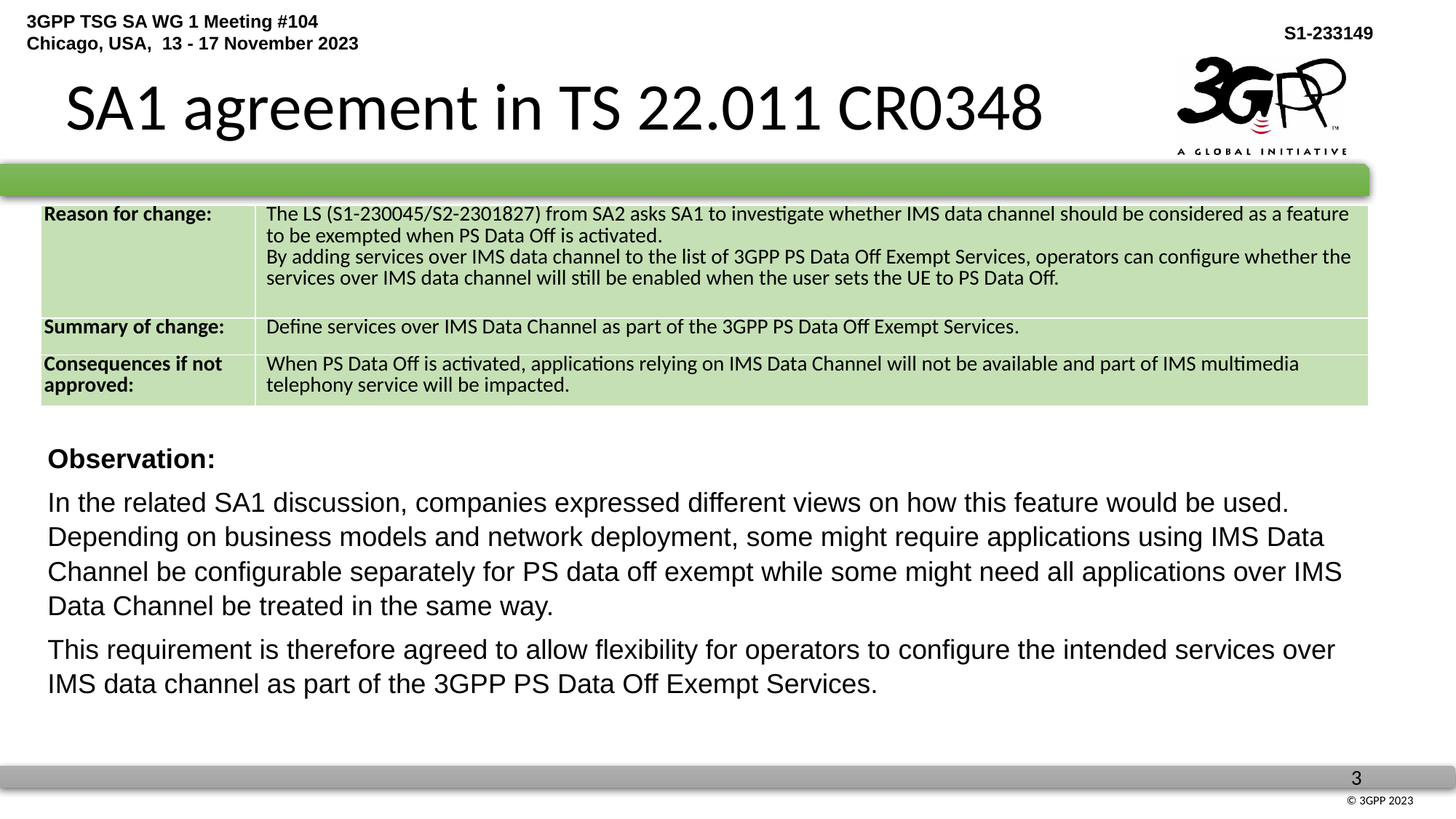

# SA1 agreement in TS 22.011 CR0348
| Reason for change: | The LS (S1-230045/S2-2301827) from SA2 asks SA1 to investigate whether IMS data channel should be considered as a feature to be exempted when PS Data Off is activated. By adding services over IMS data channel to the list of 3GPP PS Data Off Exempt Services, operators can configure whether the services over IMS data channel will still be enabled when the user sets the UE to PS Data Off. |
| --- | --- |
| Summary of change: | Define services over IMS Data Channel as part of the 3GPP PS Data Off Exempt Services. |
| Consequences if not approved: | When PS Data Off is activated, applications relying on IMS Data Channel will not be available and part of IMS multimedia telephony service will be impacted. |
Observation:
In the related SA1 discussion, companies expressed different views on how this feature would be used. Depending on business models and network deployment, some might require applications using IMS Data Channel be configurable separately for PS data off exempt while some might need all applications over IMS Data Channel be treated in the same way.
This requirement is therefore agreed to allow flexibility for operators to configure the intended services over IMS data channel as part of the 3GPP PS Data Off Exempt Services.